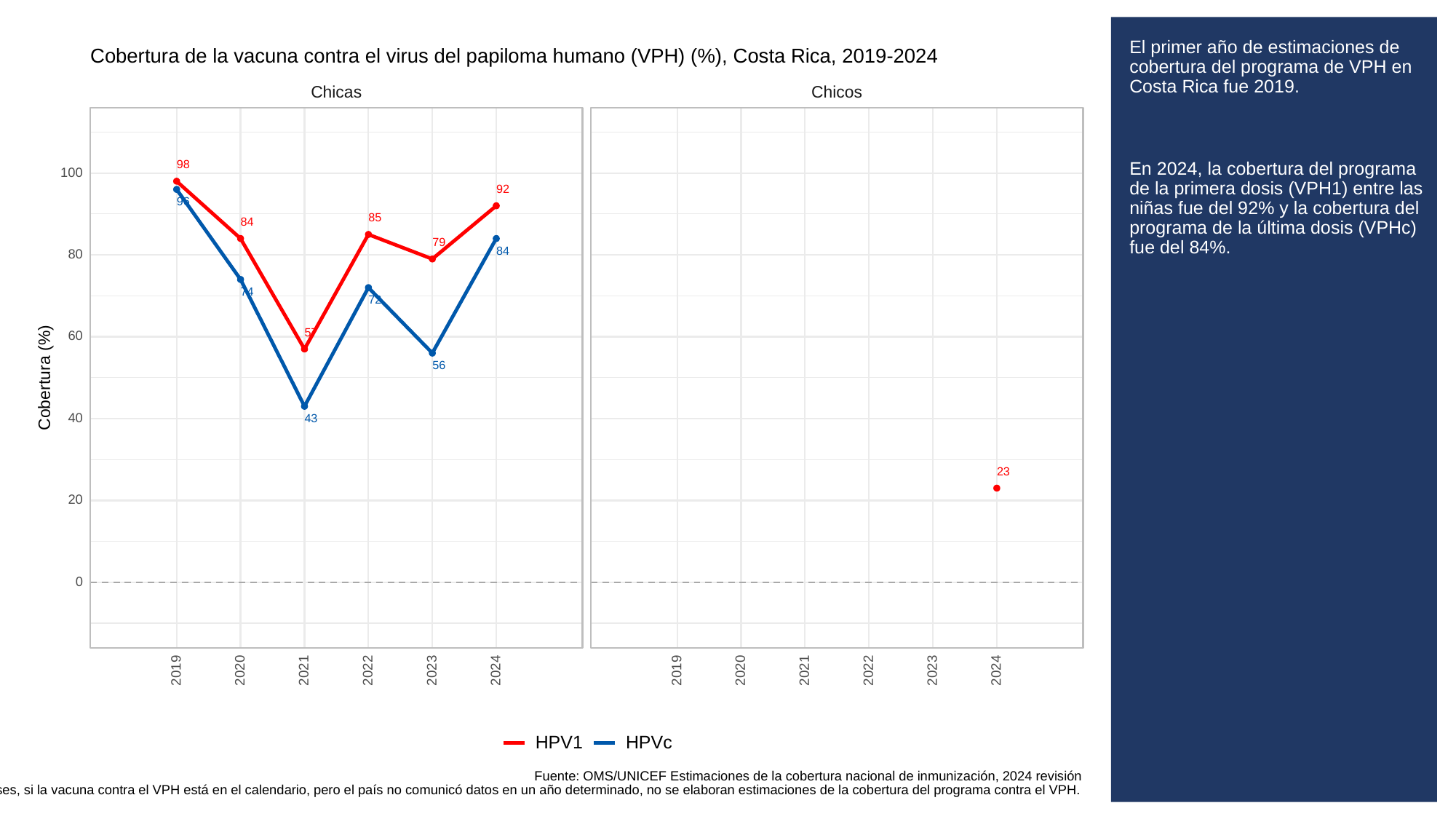

# El primer año de estimaciones de cobertura del programa de VPH en Costa Rica fue 2019.

En 2024, la cobertura del programa de la primera dosis (VPH1) entre las niñas fue del 92% y la cobertura del programa de la última dosis (VPHc) fue del 84%.

Cobertura de la vacuna contra el virus del papiloma humano (VPH) (%), Costa Rica, 2019-2024
Chicas
Chicos

98
100

92

96

85

84

79
84
80

74

72
57
60

56
Cobertura (%)

40
43

23

20

0

2023
2023
2019
2020
2021
2022
2024
2019
2020
2021
2022
2024
HPVc
HPV1

Fuente: OMS/UNICEF Estimaciones de la cobertura nacional de inmunización, 2024 revisión
Para algunos países, si la vacuna contra el VPH está en el calendario, pero el país no comunicó datos en un año determinado, no se elaboran estimaciones de la cobertura del programa contra el VPH.